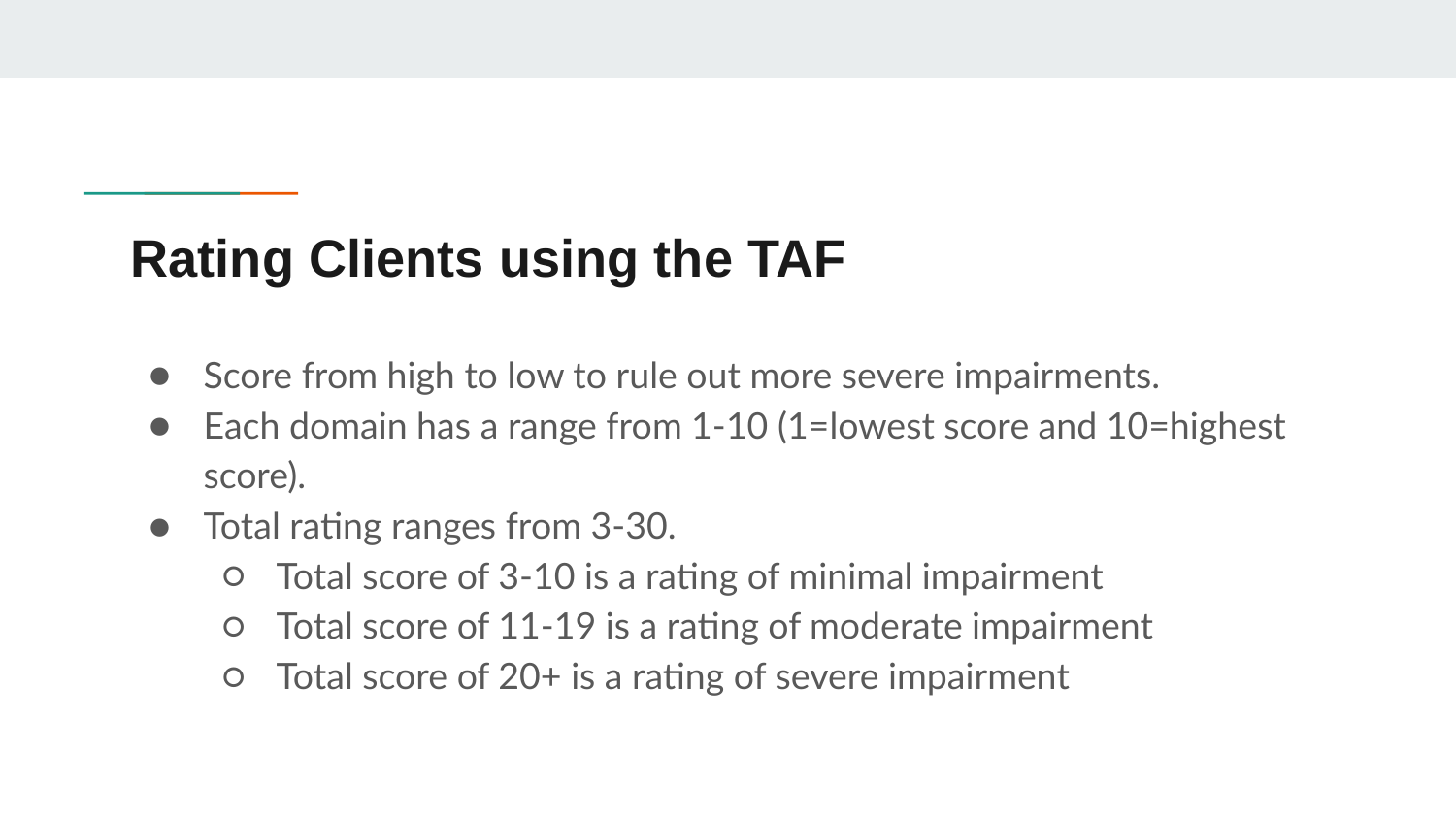

# Rating Clients using the TAF
Score from high to low to rule out more severe impairments.
Each domain has a range from 1-10 (1=lowest score and 10=highest score).
Total rating ranges from 3-30.
Total score of 3-10 is a rating of minimal impairment
Total score of 11-19 is a rating of moderate impairment
Total score of 20+ is a rating of severe impairment